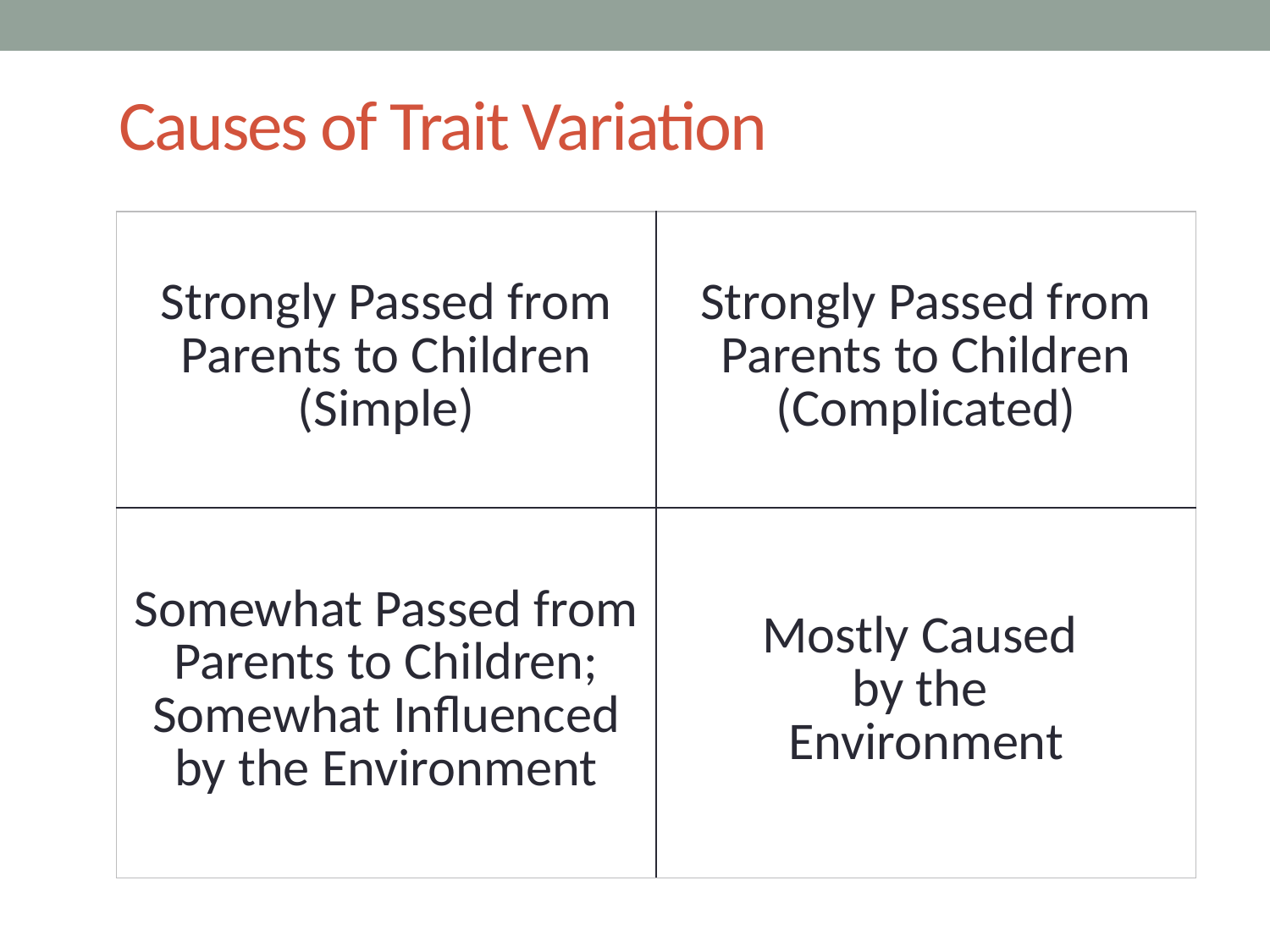

# Causes of Trait Variation
| Strongly Passed from Parents to Children (Simple) | Strongly Passed from Parents to Children (Complicated) |
| --- | --- |
| Somewhat Passed from Parents to Children; Somewhat Influenced by the Environment | Mostly Caused by the Environment |